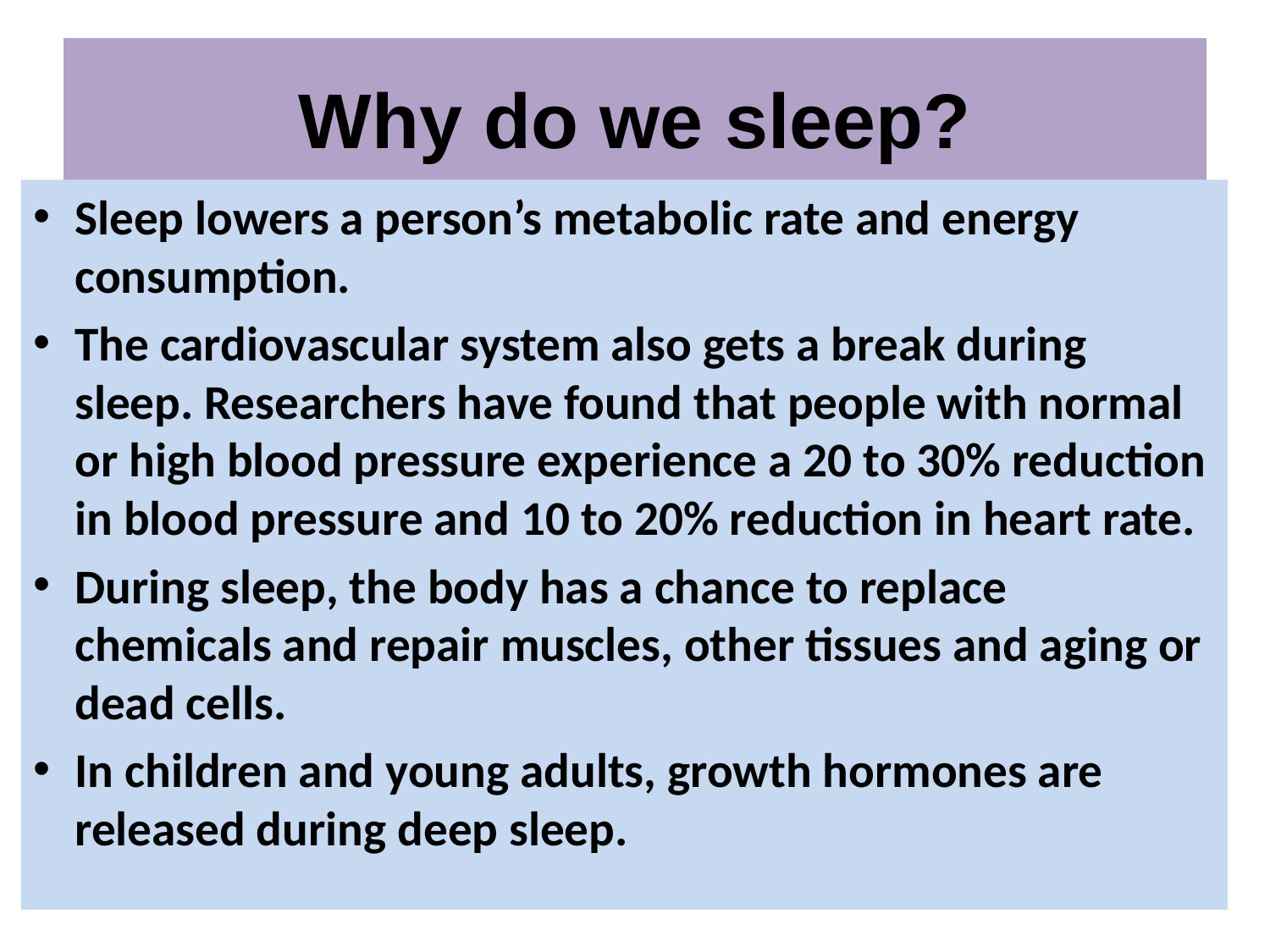

# Why do we sleep?
Sleep lowers a person’s metabolic rate and energy consumption.
The cardiovascular system also gets a break during sleep. Researchers have found that people with normal or high blood pressure experience a 20 to 30% reduction in blood pressure and 10 to 20% reduction in heart rate.
During sleep, the body has a chance to replace chemicals and repair muscles, other tissues and aging or dead cells.
In children and young adults, growth hormones are released during deep sleep.